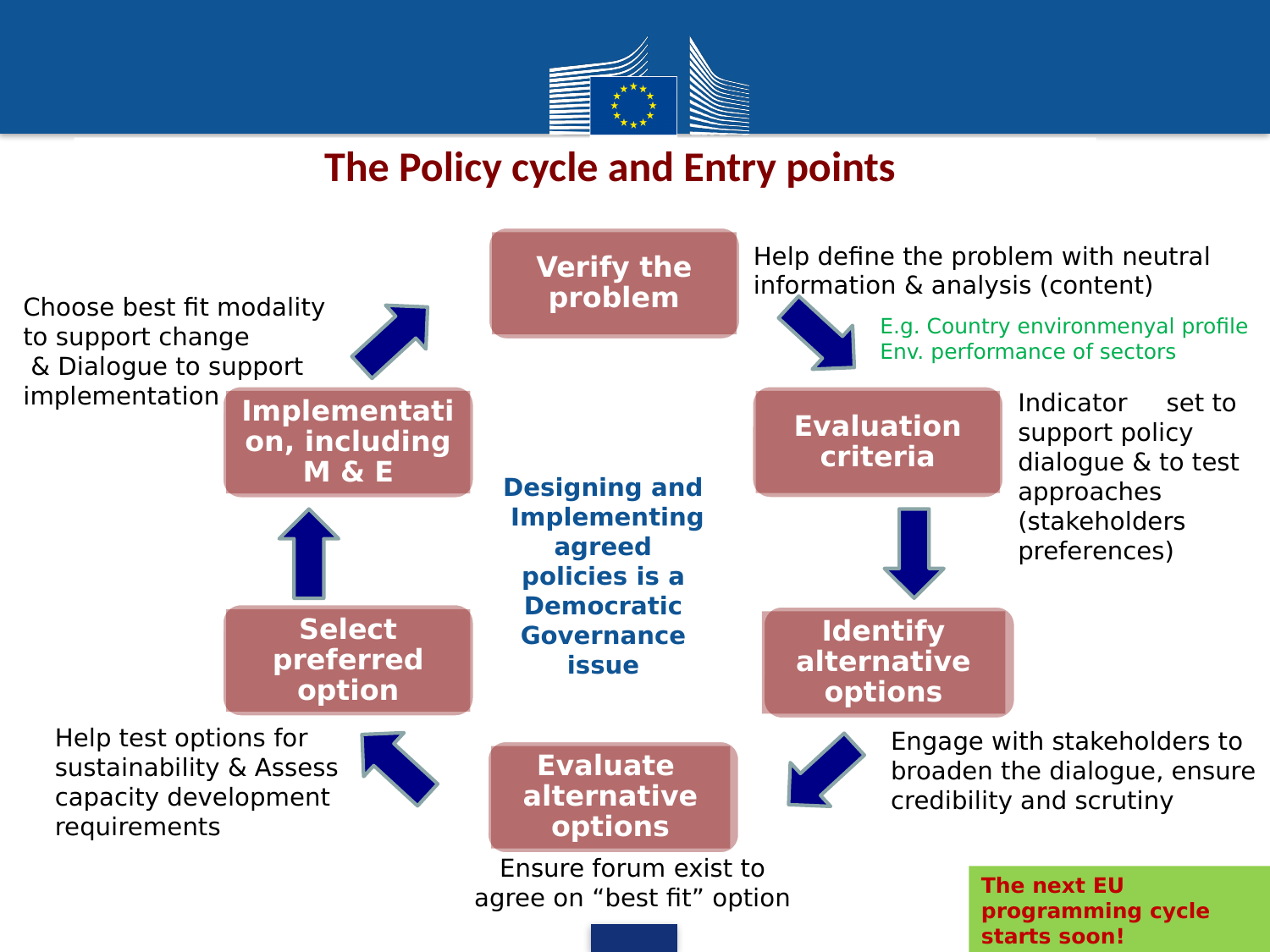

# The Policy cycle and Entry points

Verify the problem
Help define the problem with neutral information & analysis (content)
Choose best fit modality to support change
 & Dialogue to support implementation
E.g. Country environmenyal profile
Env. performance of sectors

Indicator     set to support policy dialogue & to test approaches (stakeholders preferences)

Implementation, including M & E

Evaluation criteria
Designing and  Implementing agreed policies is a Democratic Governance issue

Select preferred option

Identify alternative options
Help test options for sustainability & Assess capacity development requirements
Engage with stakeholders to broaden the dialogue, ensure credibility and scrutiny

Evaluate  alternative options

Ensure forum exist to agree on “best fit” option
The next EU programming cycle starts soon!
32